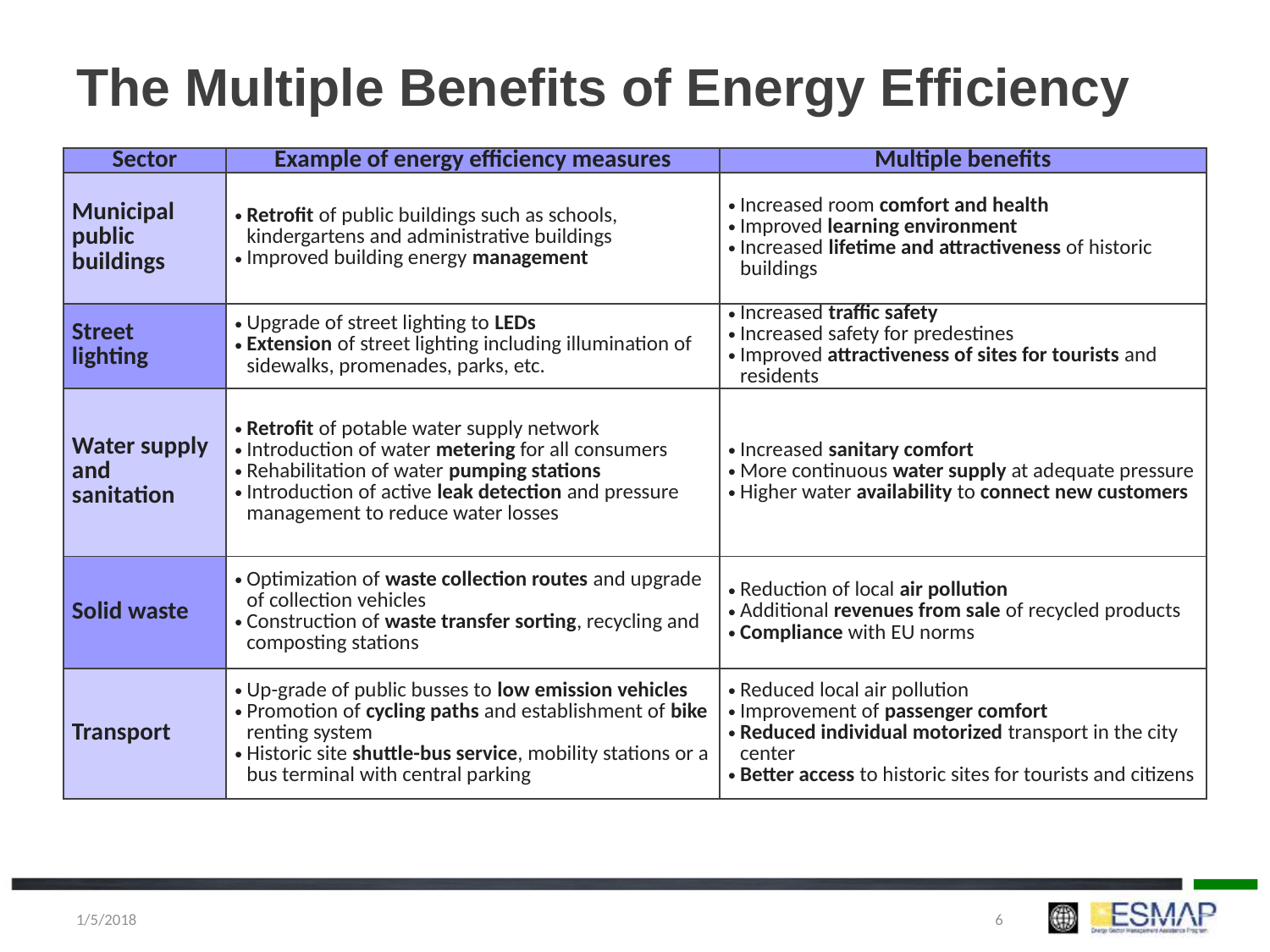

# The Multiple Benefits of Energy Efficiency
| Sector | Example of energy efficiency measures | Multiple benefits |
| --- | --- | --- |
| Municipal public buildings | Retrofit of public buildings such as schools, kindergartens and administrative buildings Improved building energy management | Increased room comfort and health Improved learning environment Increased lifetime and attractiveness of historic buildings |
| Street lighting | Upgrade of street lighting to LEDs Extension of street lighting including illumination of sidewalks, promenades, parks, etc. | Increased traffic safety Increased safety for predestines Improved attractiveness of sites for tourists and residents |
| Water supply and sanitation | Retrofit of potable water supply network Introduction of water metering for all consumers Rehabilitation of water pumping stations Introduction of active leak detection and pressure management to reduce water losses | Increased sanitary comfort More continuous water supply at adequate pressure Higher water availability to connect new customers |
| Solid waste | Optimization of waste collection routes and upgrade of collection vehicles Construction of waste transfer sorting, recycling and composting stations | Reduction of local air pollution Additional revenues from sale of recycled products Compliance with EU norms |
| Transport | Up-grade of public busses to low emission vehicles Promotion of cycling paths and establishment of bike renting system Historic site shuttle-bus service, mobility stations or a bus terminal with central parking | Reduced local air pollution Improvement of passenger comfort Reduced individual motorized transport in the city center Better access to historic sites for tourists and citizens |
1/5/2018
6